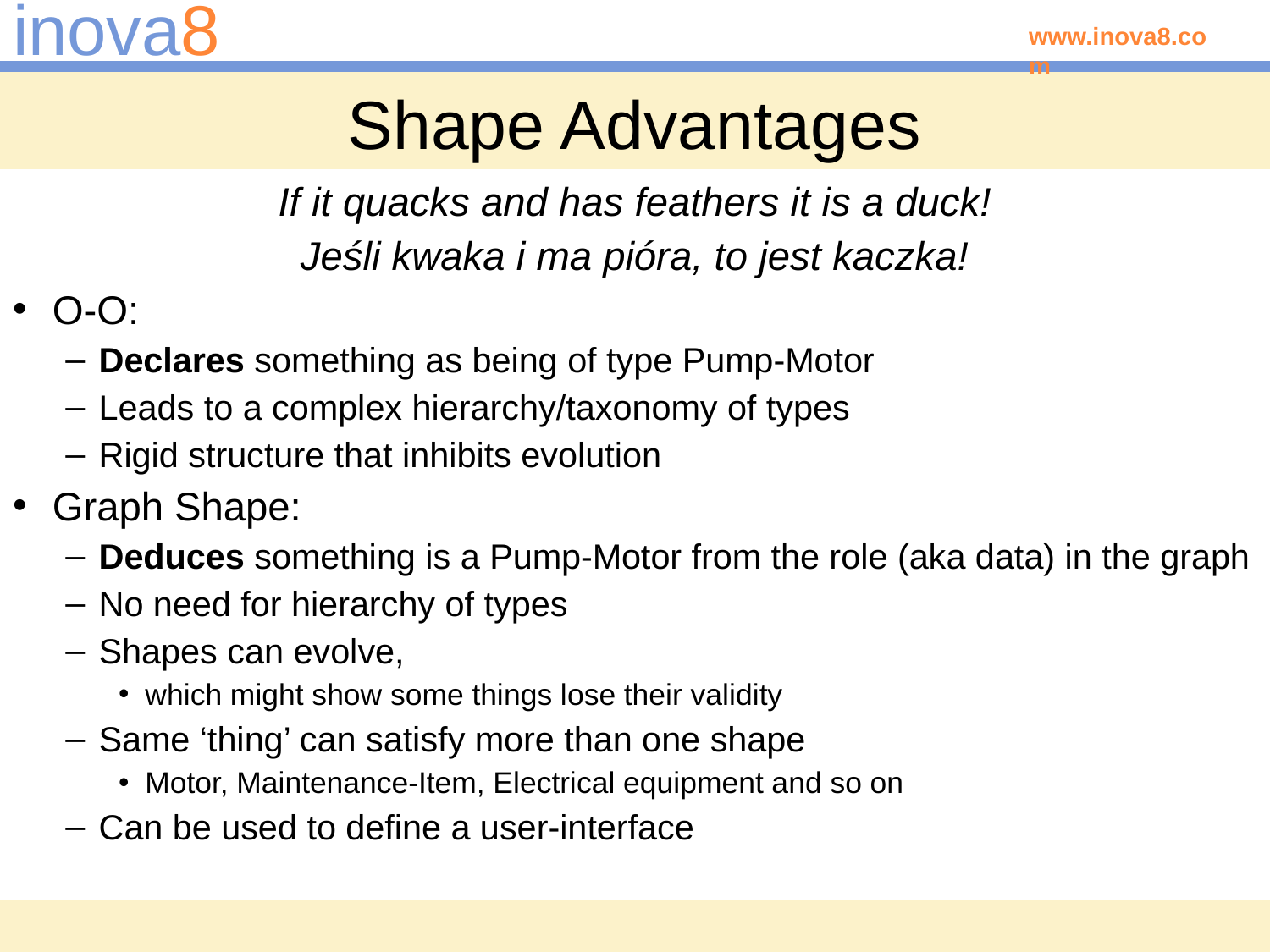

# Shape Advantages
If it quacks and has feathers it is a duck!
Jeśli kwaka i ma pióra, to jest kaczka!
O-O:
Declares something as being of type Pump-Motor
Leads to a complex hierarchy/taxonomy of types
Rigid structure that inhibits evolution
Graph Shape:
Deduces something is a Pump-Motor from the role (aka data) in the graph
No need for hierarchy of types
Shapes can evolve,
which might show some things lose their validity
Same ‘thing’ can satisfy more than one shape
Motor, Maintenance-Item, Electrical equipment and so on
Can be used to define a user-interface